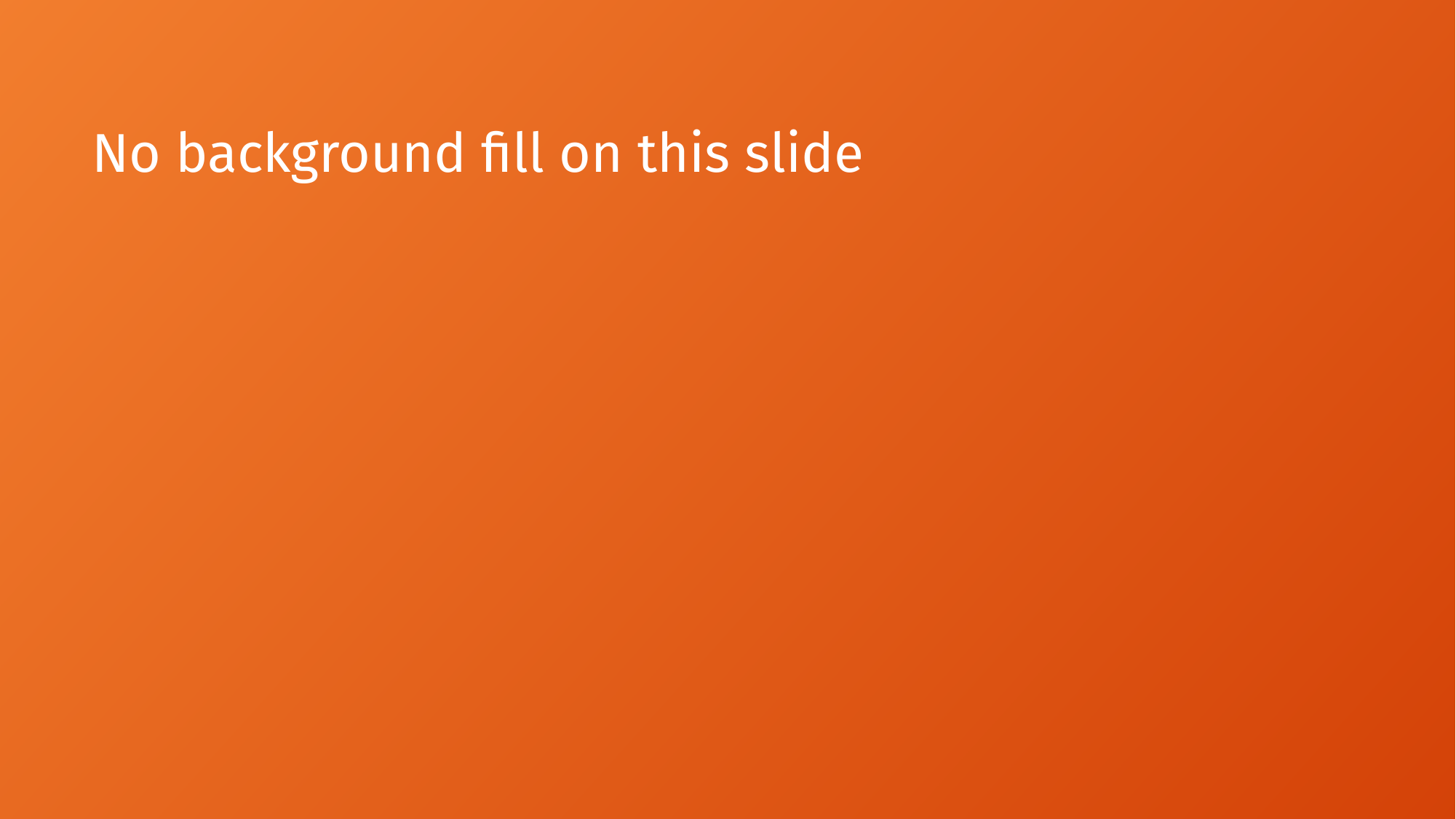

# No background fill on this slide